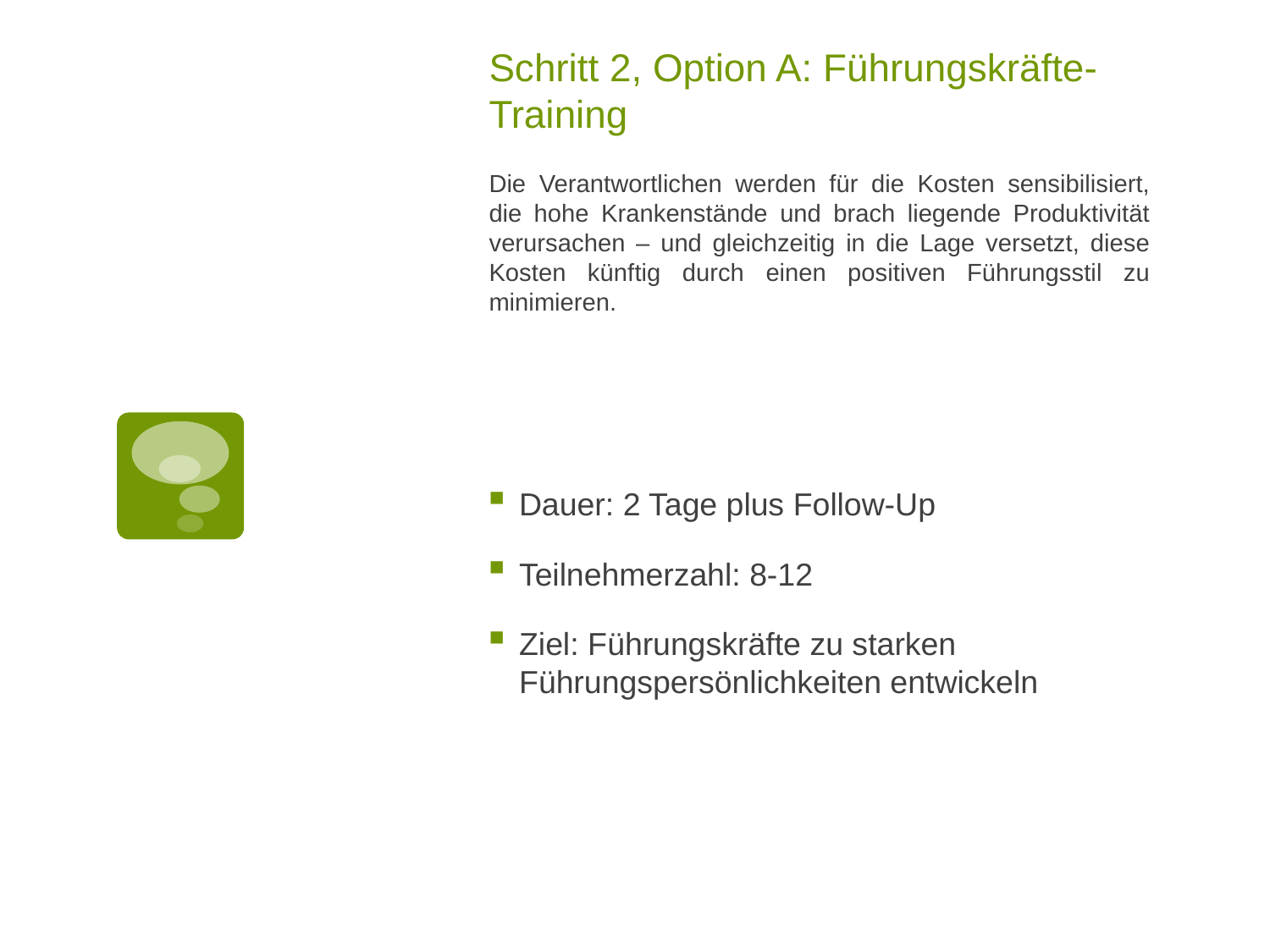

# Schritt 2, Option A: Führungskräfte-Training
Die Verantwortlichen werden für die Kosten sensibilisiert, die hohe Krankenstände und brach liegende Produktivität verursachen – und gleichzeitig in die Lage versetzt, diese Kosten künftig durch einen positiven Führungsstil zu minimieren.
Dauer: 2 Tage plus Follow-Up
Teilnehmerzahl: 8-12
Ziel: Führungskräfte zu starken Führungspersönlichkeiten entwickeln